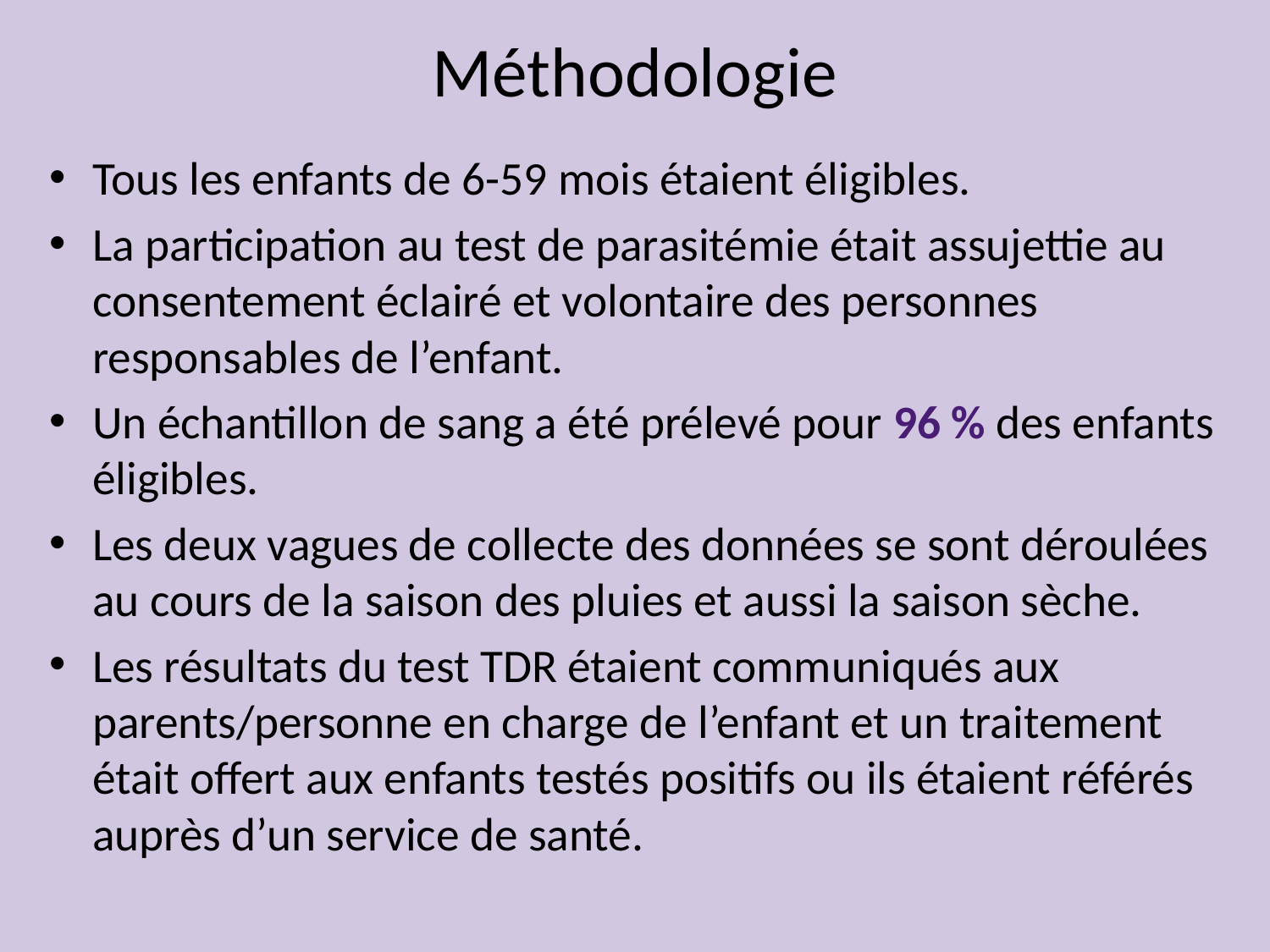

Méthodologie
Tous les enfants de 6-59 mois étaient éligibles.
La participation au test de parasitémie était assujettie au consentement éclairé et volontaire des personnes responsables de l’enfant.
Un échantillon de sang a été prélevé pour 96 % des enfants éligibles.
Les deux vagues de collecte des données se sont déroulées au cours de la saison des pluies et aussi la saison sèche.
Les résultats du test TDR étaient communiqués aux parents/personne en charge de l’enfant et un traitement était offert aux enfants testés positifs ou ils étaient référés auprès d’un service de santé.